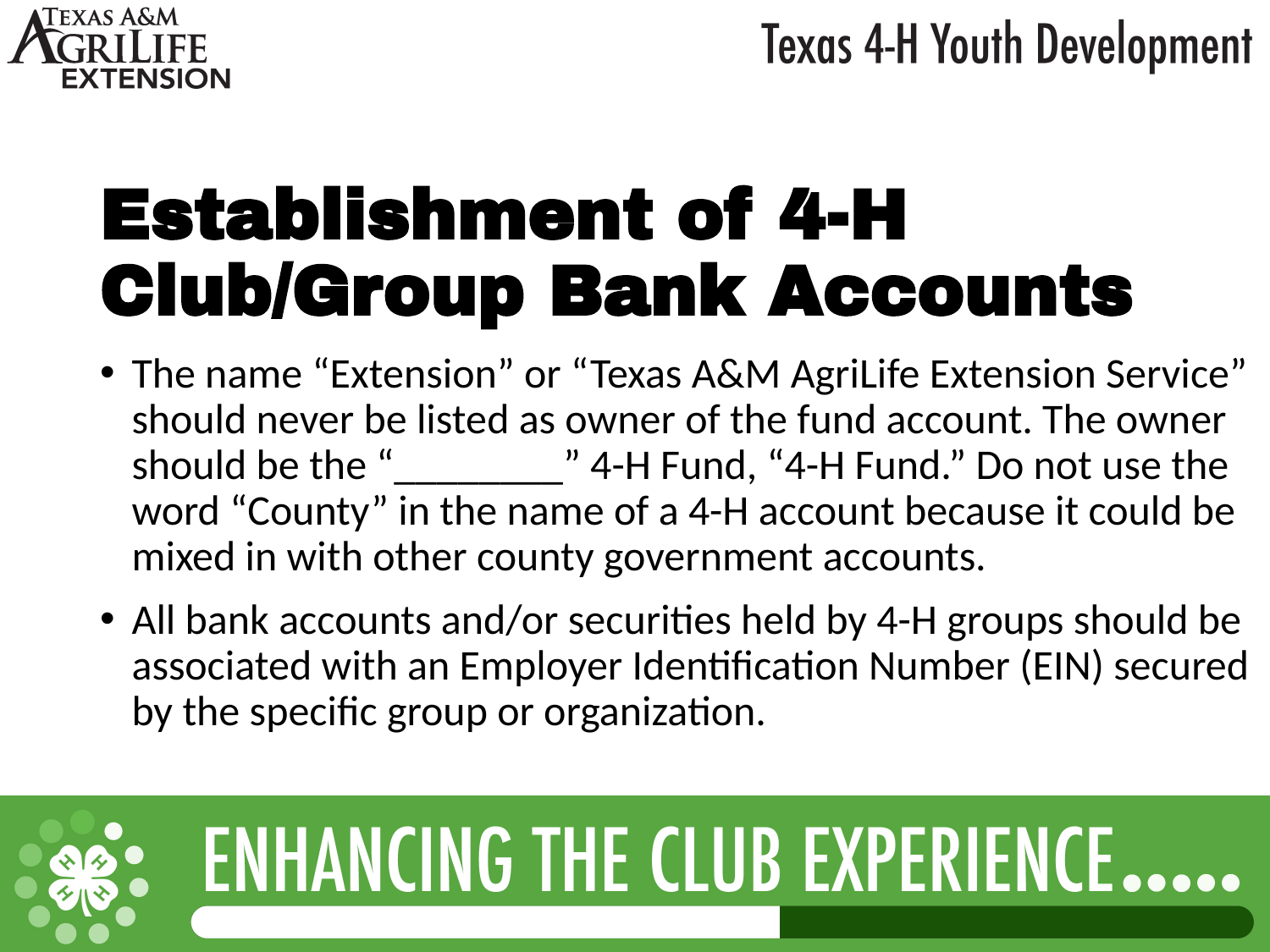

# Establishment of 4-H Club/Group Bank Accounts
The name “Extension” or “Texas A&M AgriLife Extension Service” should never be listed as owner of the fund account. The owner should be the “________” 4-H Fund, “4-H Fund.” Do not use the word “County” in the name of a 4-H account because it could be mixed in with other county government accounts.
All bank accounts and/or securities held by 4-H groups should be associated with an Employer Identification Number (EIN) secured by the specific group or organization.